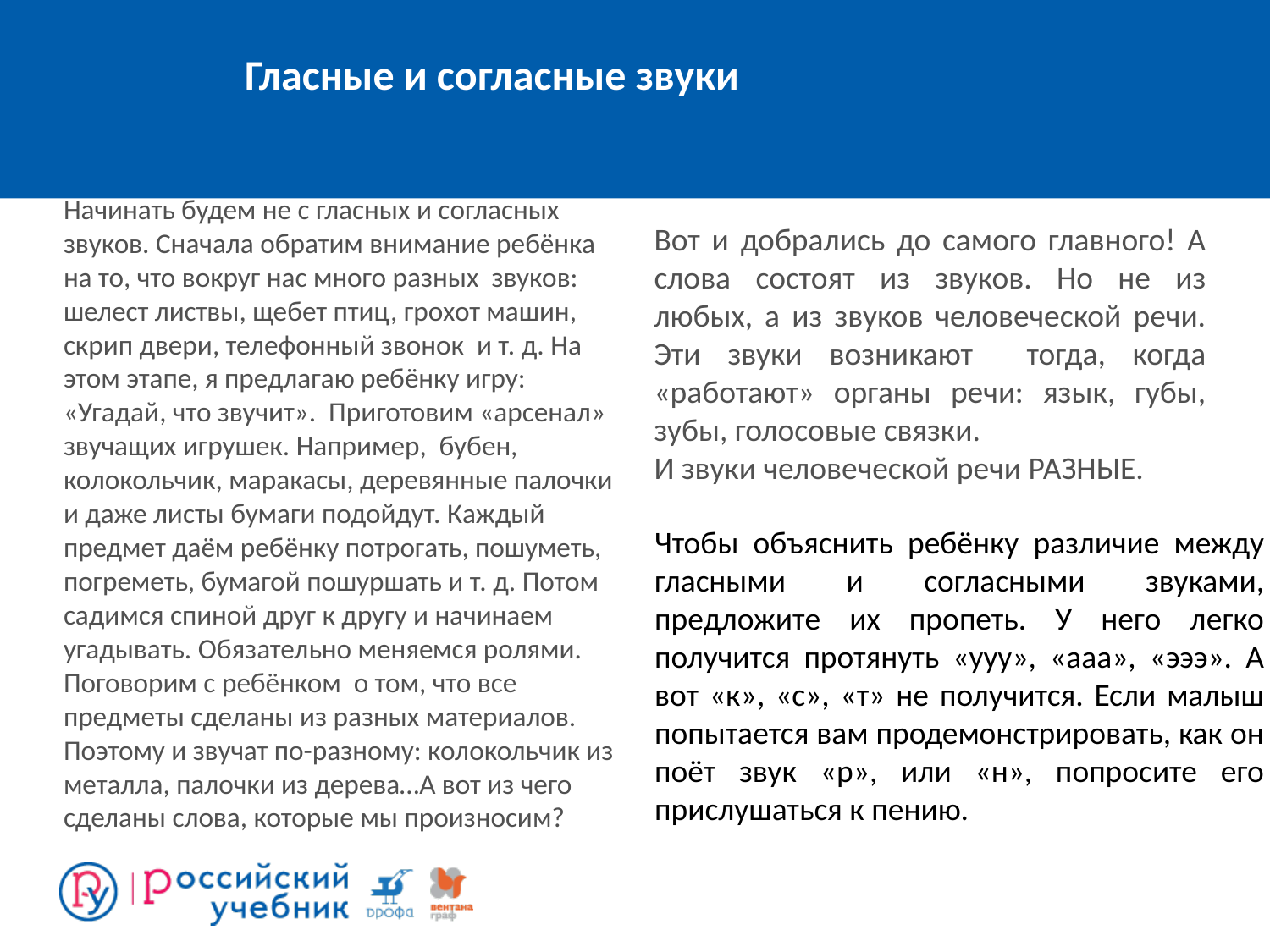

# Гласные и согласные звуки
Начинать будем не с гласных и согласных звуков. Сначала обратим внимание ребёнка на то, что вокруг нас много разных  звуков: шелест листвы, щебет птиц, грохот машин, скрип двери, телефонный звонок  и т. д. На этом этапе, я предлагаю ребёнку игру: «Угадай, что звучит».  Приготовим «арсенал» звучащих игрушек. Например,  бубен, колокольчик, маракасы, деревянные палочки и даже листы бумаги подойдут. Каждый предмет даём ребёнку потрогать, пошуметь, погреметь, бумагой пошуршать и т. д. Потом садимся спиной друг к другу и начинаем угадывать. Обязательно меняемся ролями. Поговорим с ребёнком  о том, что все предметы сделаны из разных материалов. Поэтому и звучат по-разному: колокольчик из металла, палочки из дерева…А вот из чего сделаны слова, которые мы произносим?
Вот и добрались до самого главного! А слова состоят из звуков. Но не из любых, а из звуков человеческой речи. Эти звуки возникают  тогда, когда «работают» органы речи: язык, губы, зубы, голосовые связки.
И звуки человеческой речи РАЗНЫЕ.
Чтобы объяснить ребёнку различие между гласными и согласными звуками, предложите их пропеть. У него легко получится протянуть «ууу», «ааа», «эээ». А вот «к», «с», «т» не получится. Если малыш попытается вам продемонстрировать, как он поёт звук «р», или «н», попросите его прислушаться к пению.